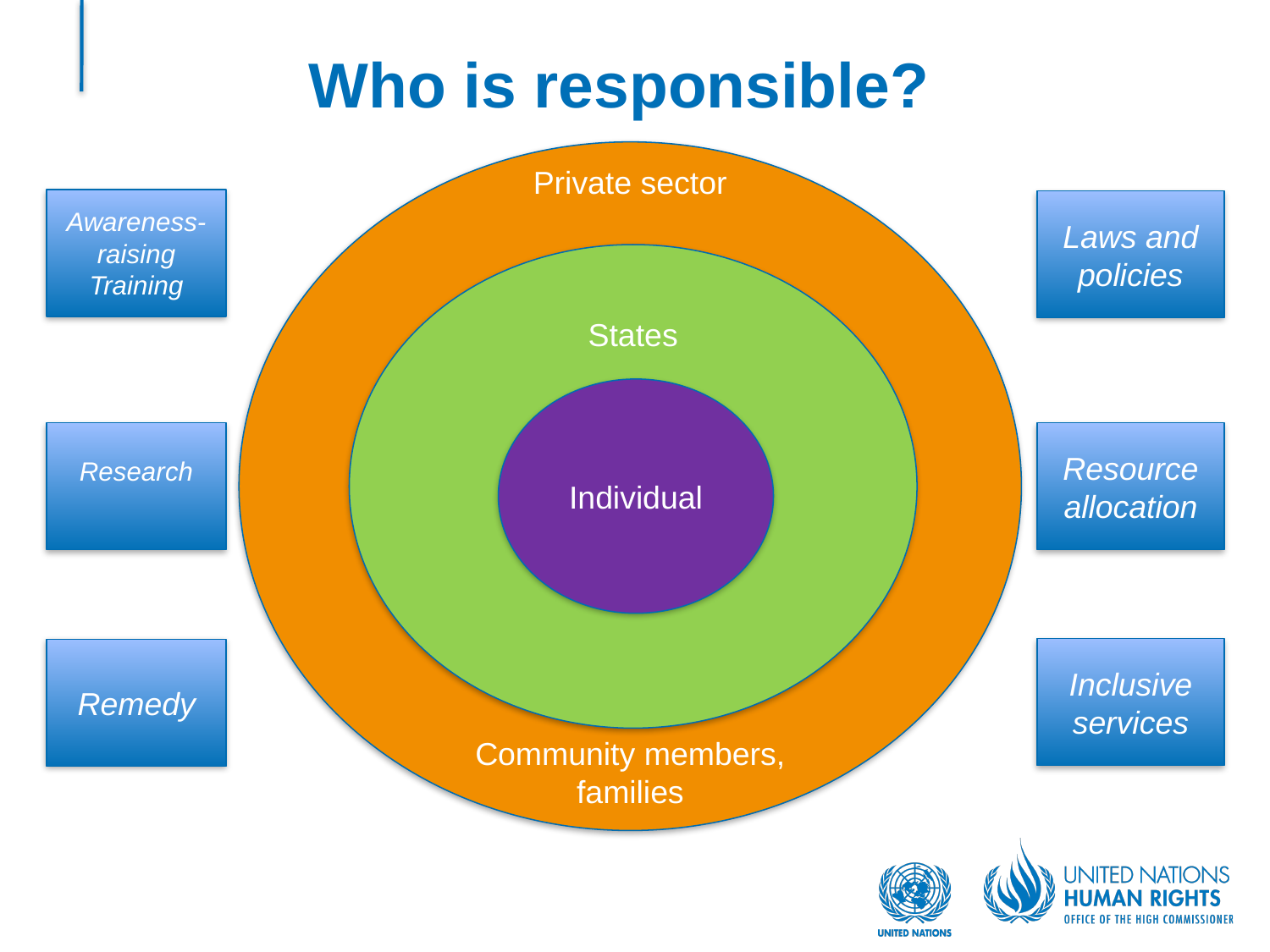

# Who is responsible?
Private sector

Community members,
families
Awareness-raising
Training

Laws and policies
States

Individual
Research

Resource allocation
Inclusive services
Remedy